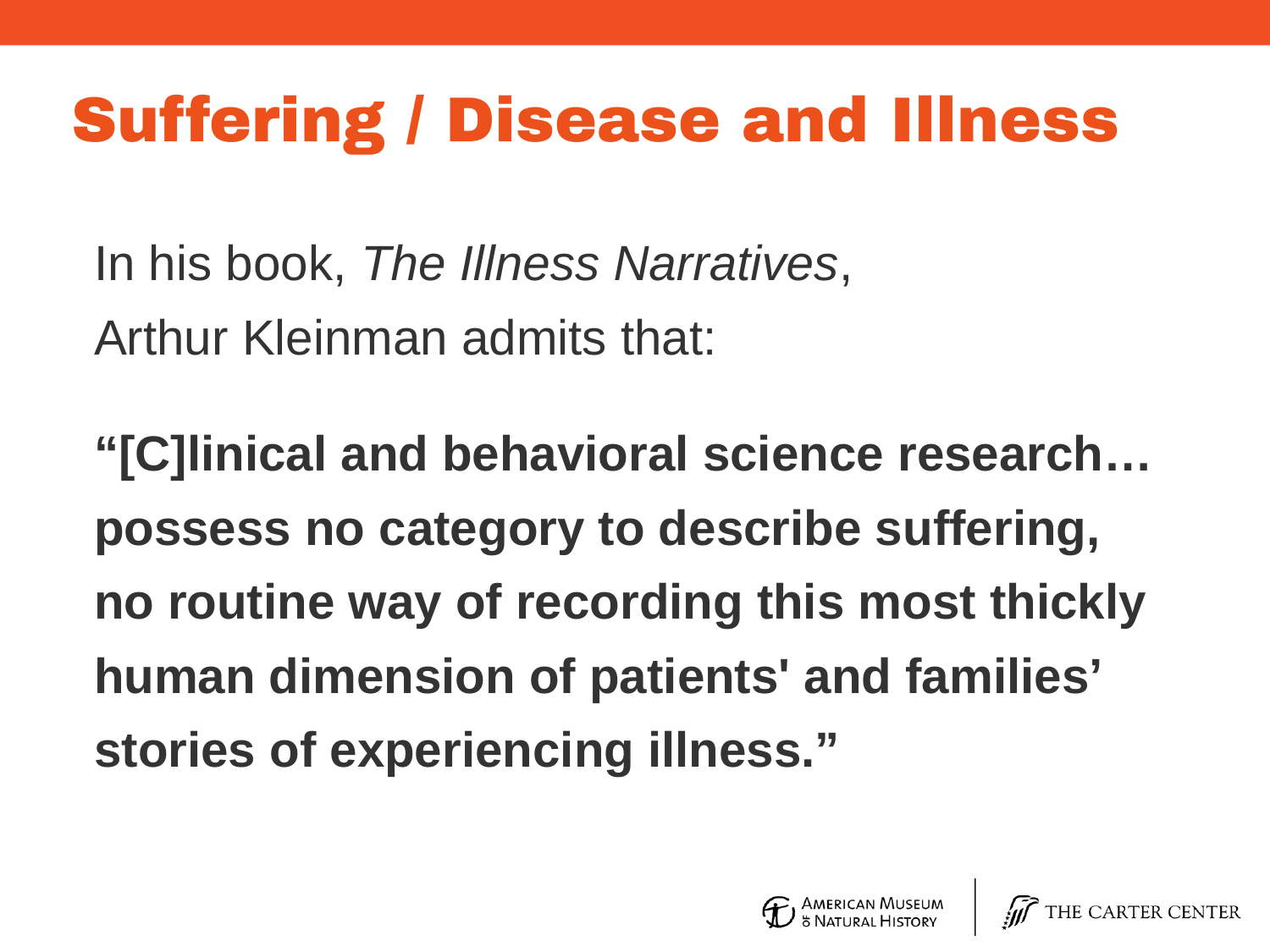

# Suffering / Disease and Illness
In his book, The Illness Narratives,
Arthur Kleinman admits that:
“[C]linical and behavioral science research…possess no category to describe suffering,
no routine way of recording this most thickly human dimension of patients' and families’
stories of experiencing illness.”